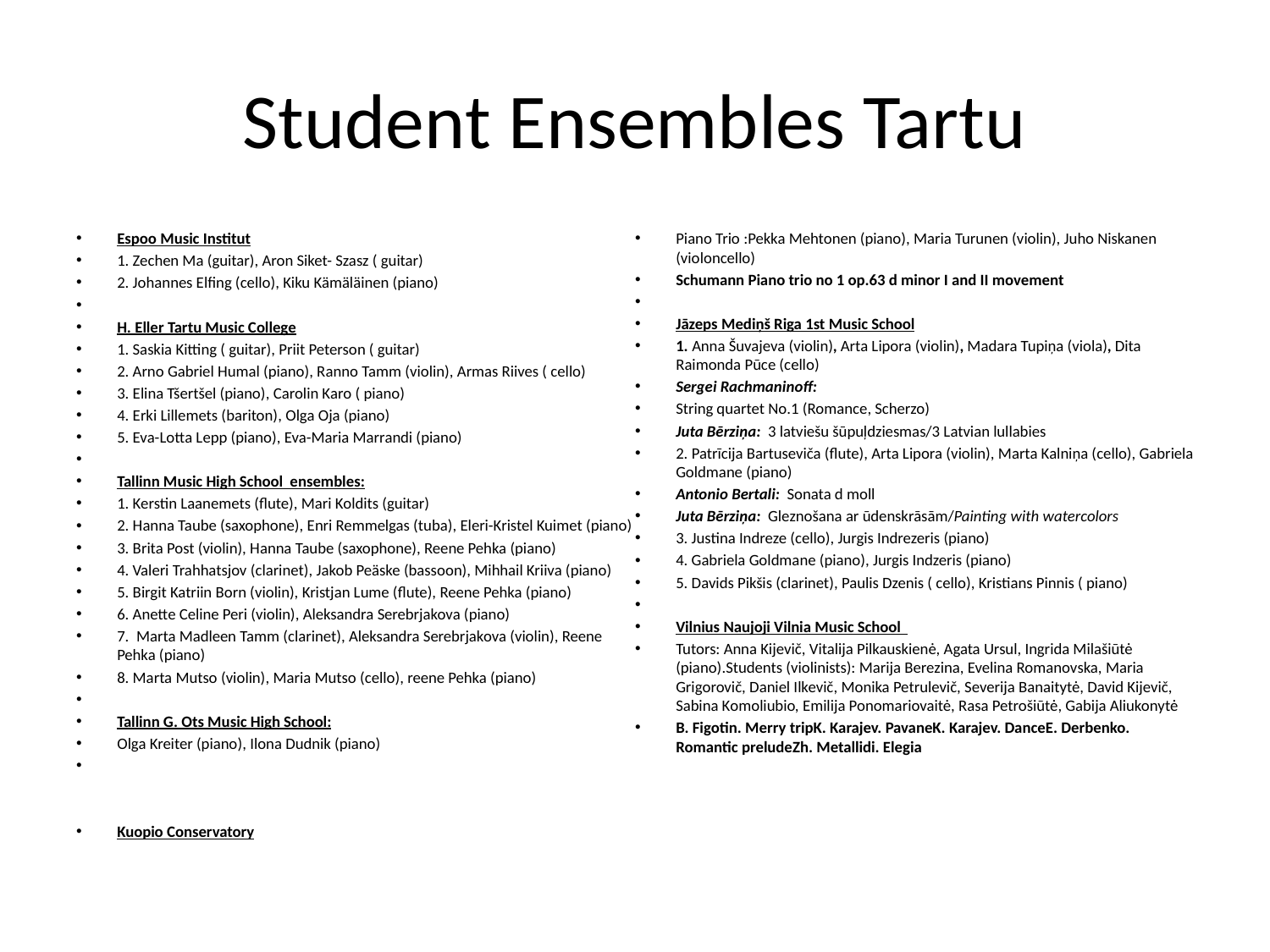

# Student Ensembles Tartu
Espoo Music Institut
1. Zechen Ma (guitar), Aron Siket- Szasz ( guitar)
2. Johannes Elfing (cello), Kiku Kämäläinen (piano)

H. Eller Tartu Music College
1. Saskia Kitting ( guitar), Priit Peterson ( guitar)
2. Arno Gabriel Humal (piano), Ranno Tamm (violin), Armas Riives ( cello)
3. Elina Tšertšel (piano), Carolin Karo ( piano)
4. Erki Lillemets (bariton), Olga Oja (piano)
5. Eva-Lotta Lepp (piano), Eva-Maria Marrandi (piano)

Tallinn Music High School  ensembles:
1. Kerstin Laanemets (flute), Mari Koldits (guitar)
2. Hanna Taube (saxophone), Enri Remmelgas (tuba), Eleri-Kristel Kuimet (piano)
3. Brita Post (violin), Hanna Taube (saxophone), Reene Pehka (piano)
4. Valeri Trahhatsjov (clarinet), Jakob Peäske (bassoon), Mihhail Kriiva (piano)
5. Birgit Katriin Born (violin), Kristjan Lume (flute), Reene Pehka (piano)
6. Anette Celine Peri (violin), Aleksandra Serebrjakova (piano)
7.  Marta Madleen Tamm (clarinet), Aleksandra Serebrjakova (violin), Reene Pehka (piano)
8. Marta Mutso (violin), Maria Mutso (cello), reene Pehka (piano)

Tallinn G. Ots Music High School:
Olga Kreiter (piano), Ilona Dudnik (piano)

Kuopio Conservatory
Piano Trio :Pekka Mehtonen (piano), Maria Turunen (violin), Juho Niskanen (violoncello)
Schumann Piano trio no 1 op.63 d minor I and II movement

Jāzeps Mediņš Riga 1st Music School
1. Anna Šuvajeva (violin), Arta Lipora (violin), Madara Tupiņa (viola), Dita Raimonda Pūce (cello)
Sergei Rachmaninoff:
String quartet No.1 (Romance, Scherzo)
Juta Bērziņa:  3 latviešu šūpuļdziesmas/3 Latvian lullabies
2. Patrīcija Bartuseviča (flute), Arta Lipora (violin), Marta Kalniņa (cello), Gabriela Goldmane (piano)
Antonio Bertali:  Sonata d moll
Juta Bērziņa:  Gleznošana ar ūdenskrāsām/Painting with watercolors
3. Justina Indreze (cello), Jurgis Indrezeris (piano)
4. Gabriela Goldmane (piano), Jurgis Indzeris (piano)
5. Davids Pikšis (clarinet), Paulis Dzenis ( cello), Kristians Pinnis ( piano)

Vilnius Naujoji Vilnia Music School
Tutors: Anna Kijevič, Vitalija Pilkauskienė, Agata Ursul, Ingrida Milašiūtė (piano).Students (violinists): Marija Berezina, Evelina Romanovska, Maria Grigorovič, Daniel Ilkevič, Monika Petrulevič, Severija Banaitytė, David Kijevič, Sabina Komoliubio, Emilija Ponomariovaitė, Rasa Petrošiūtė, Gabija Aliukonytė
B. Figotin. Merry tripK. Karajev. PavaneK. Karajev. DanceE. Derbenko. Romantic preludeZh. Metallidi. Elegia